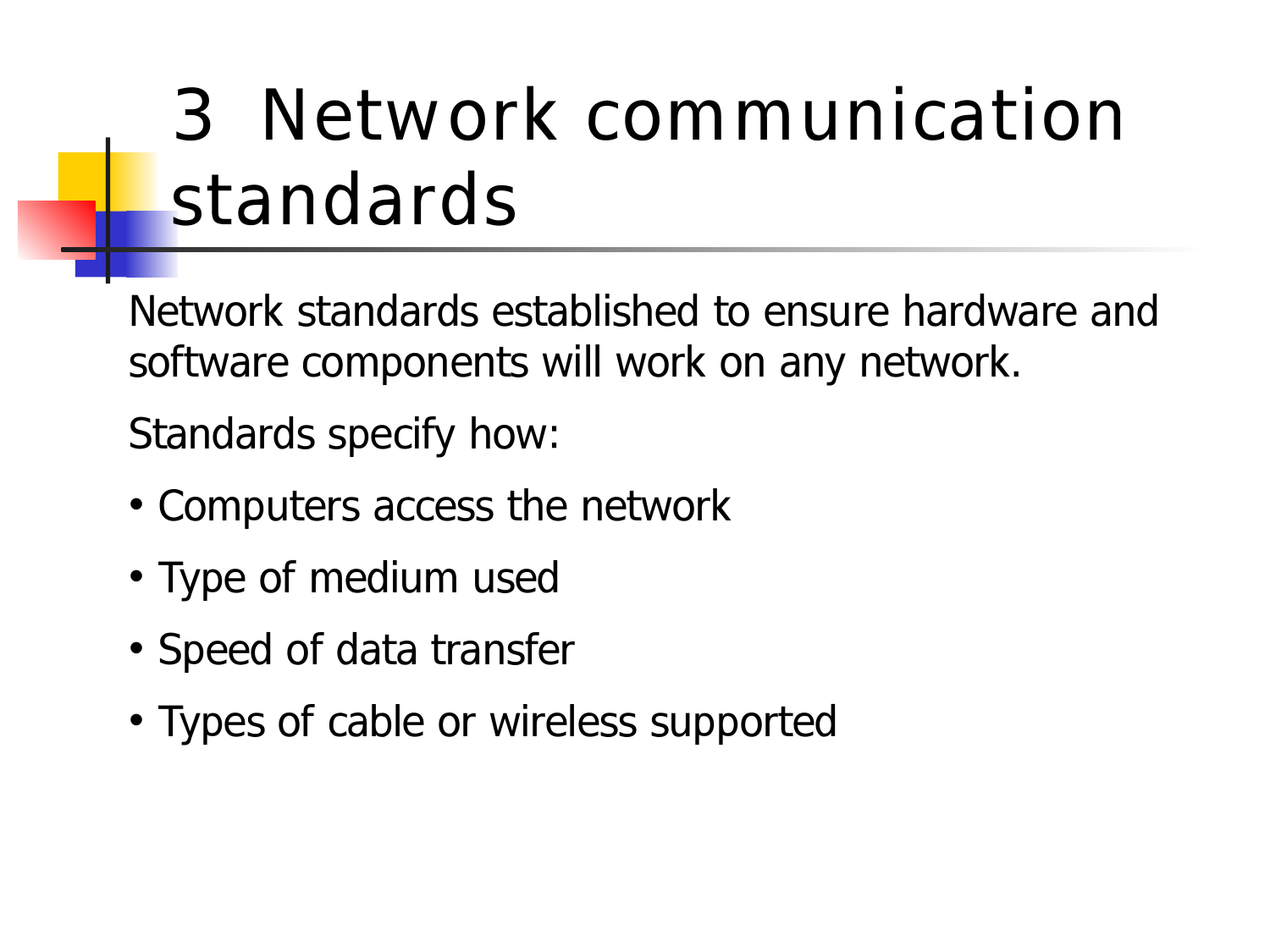

3  Network communication standards

Network standards established to ensure hardware and software components will work on any network.
Standards specify how:
Computers access the network
Type of medium used
Speed of data transfer
Types of cable or wireless supported